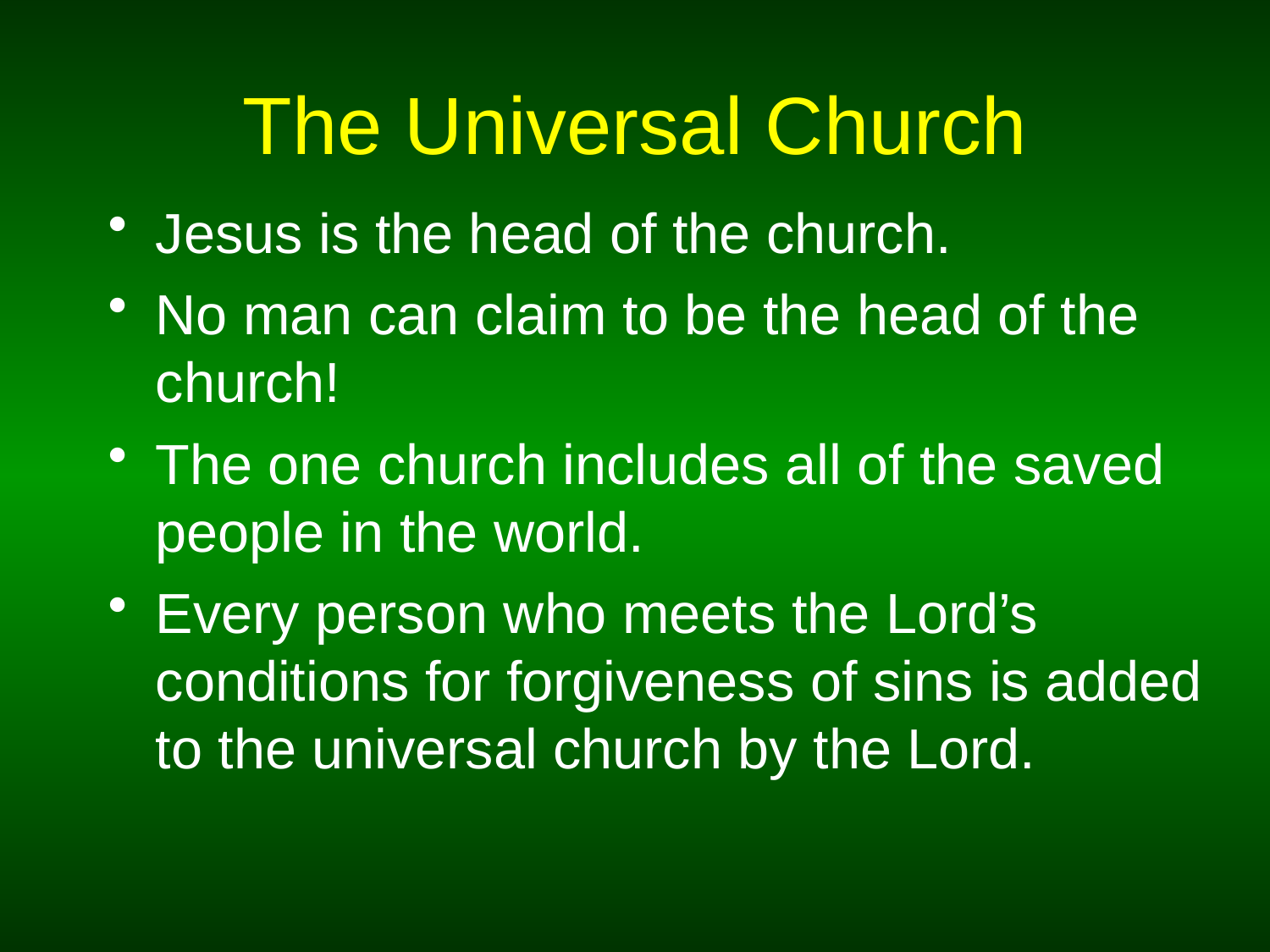

# The Universal Church
Jesus is the head of the church.
No man can claim to be the head of the church!
The one church includes all of the saved people in the world.
Every person who meets the Lord’s conditions for forgiveness of sins is added to the universal church by the Lord.